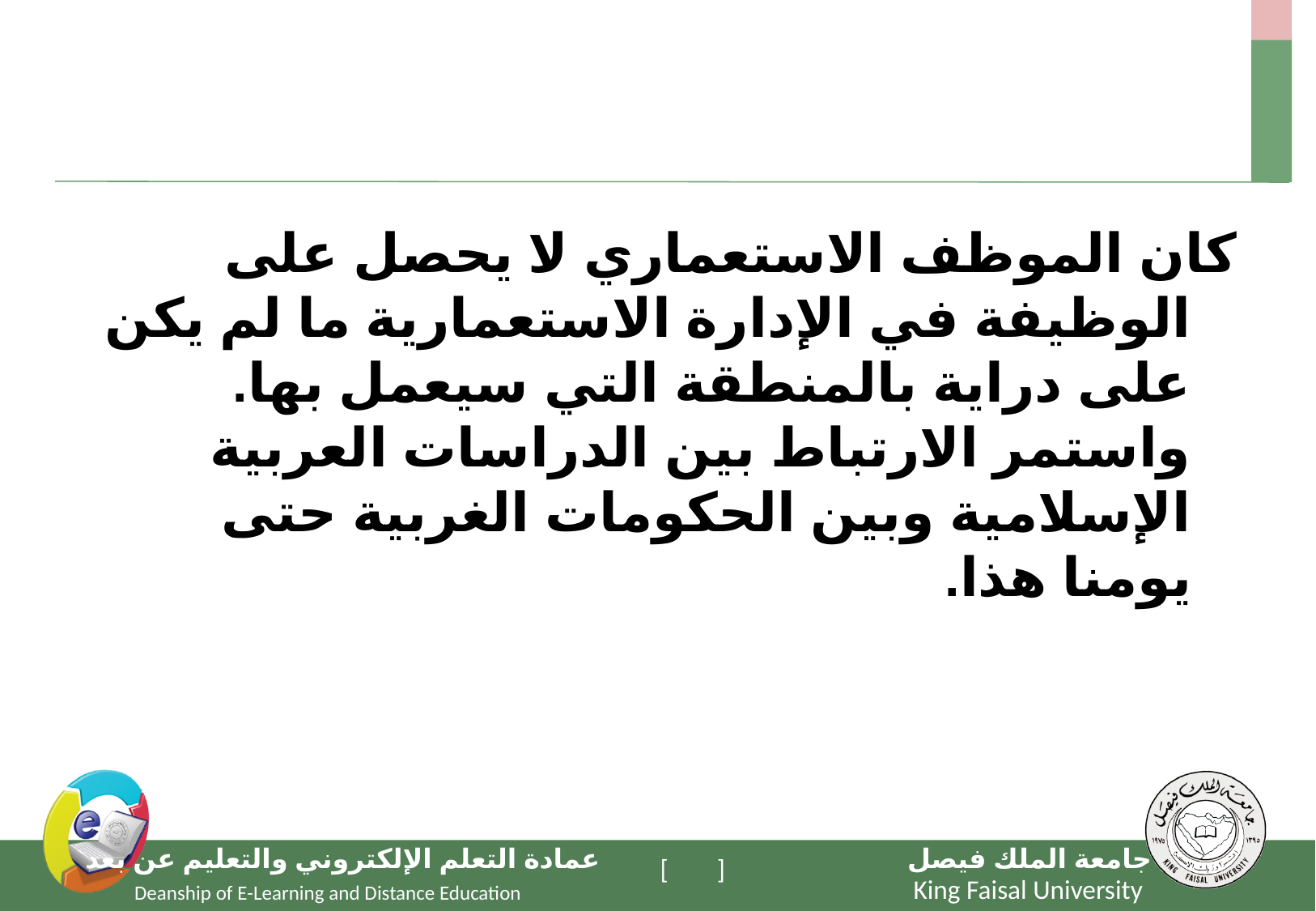

#
كان الموظف الاستعماري لا يحصل على الوظيفة في الإدارة الاستعمارية ما لم يكن على دراية بالمنطقة التي سيعمل بها. واستمر الارتباط بين الدراسات العربية الإسلامية وبين الحكومات الغربية حتى يومنا هذا.